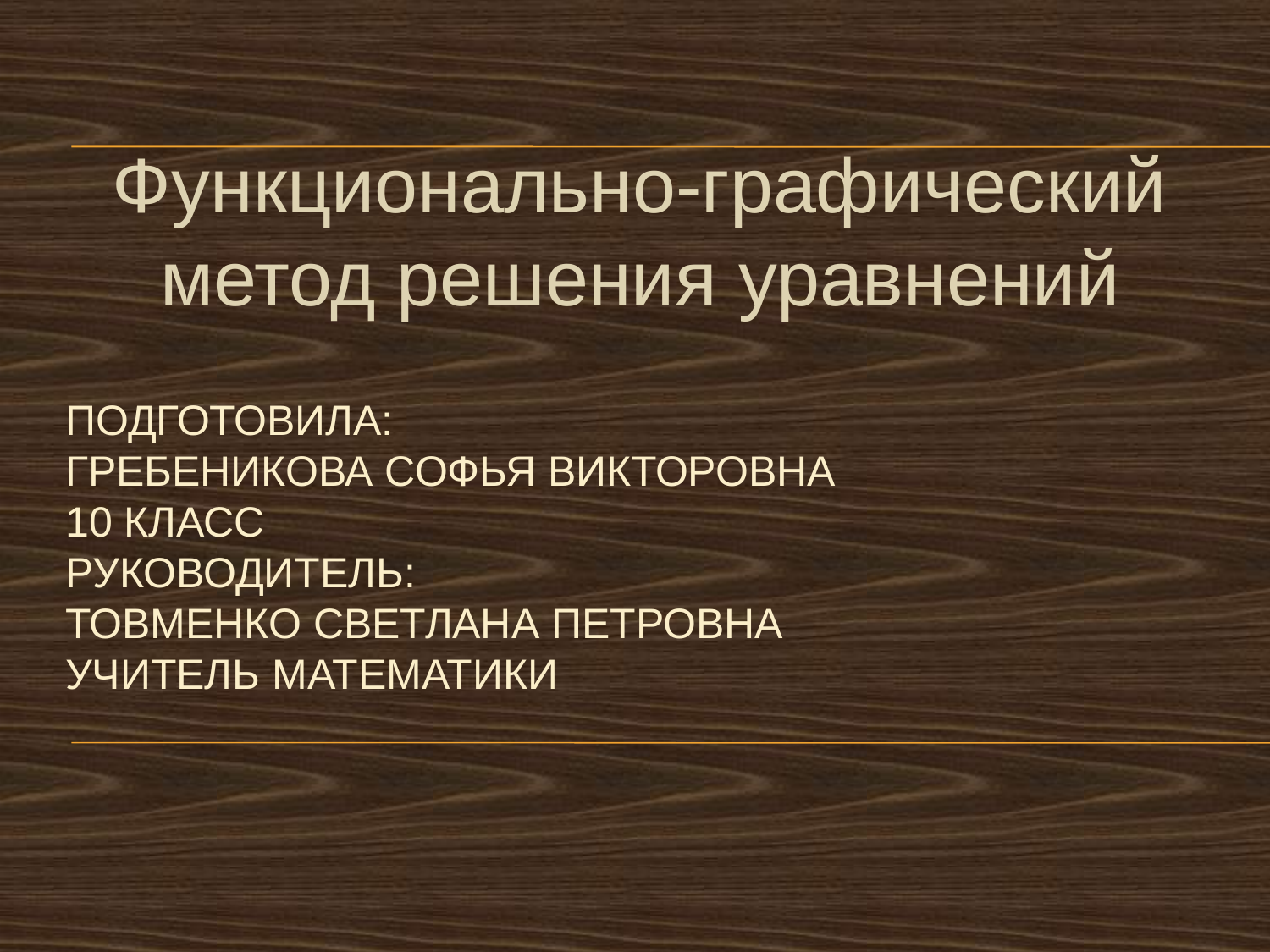

Функционально-графический метод решения уравнений
# Подготовила: Гребеникова Софья Викторовна 10 класс Руководитель: Товменко Светлана петровна учитель математики